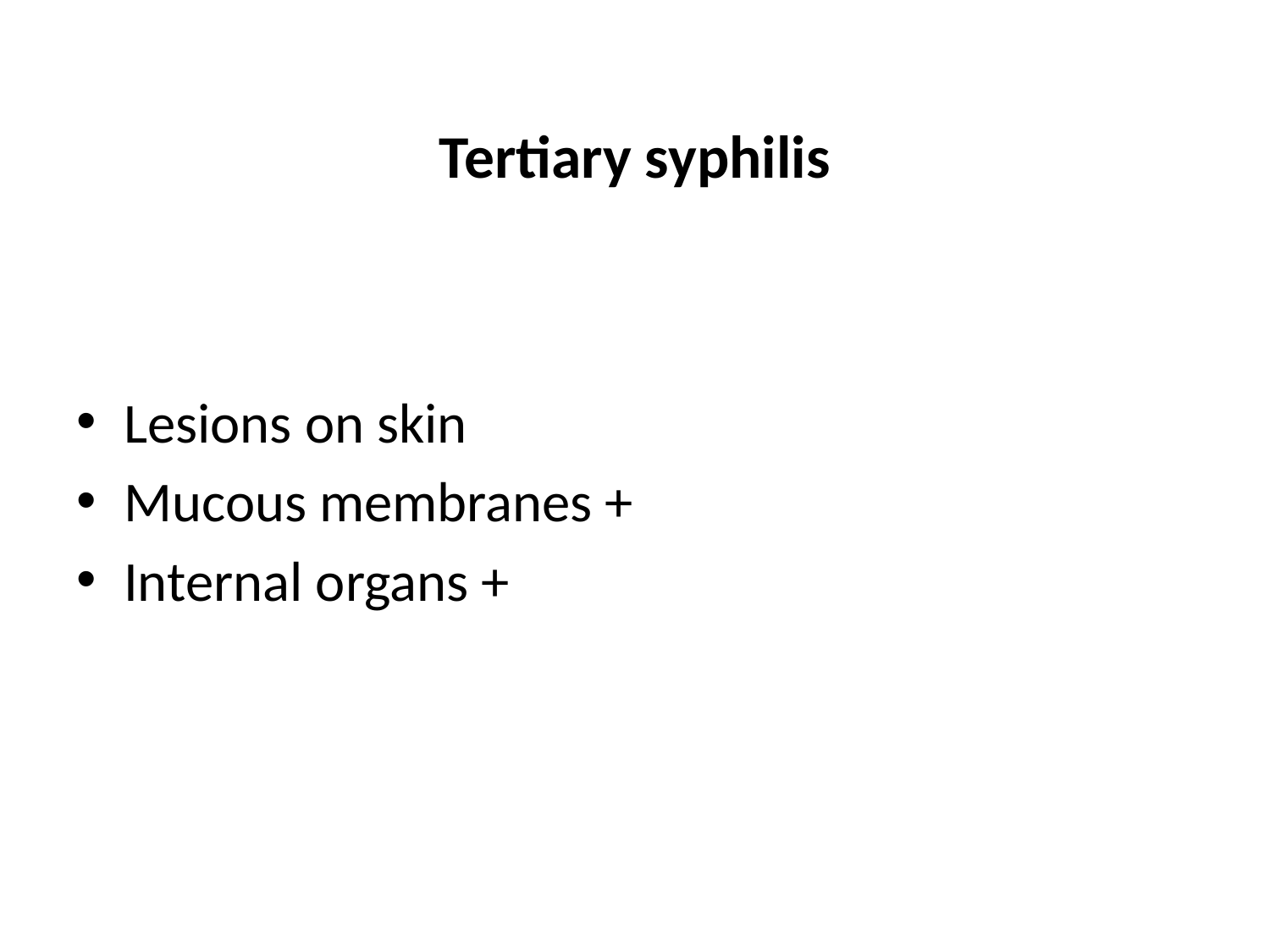

# Tertiary syphilis

Lesions on skin
Mucous membranes +
Internal organs +